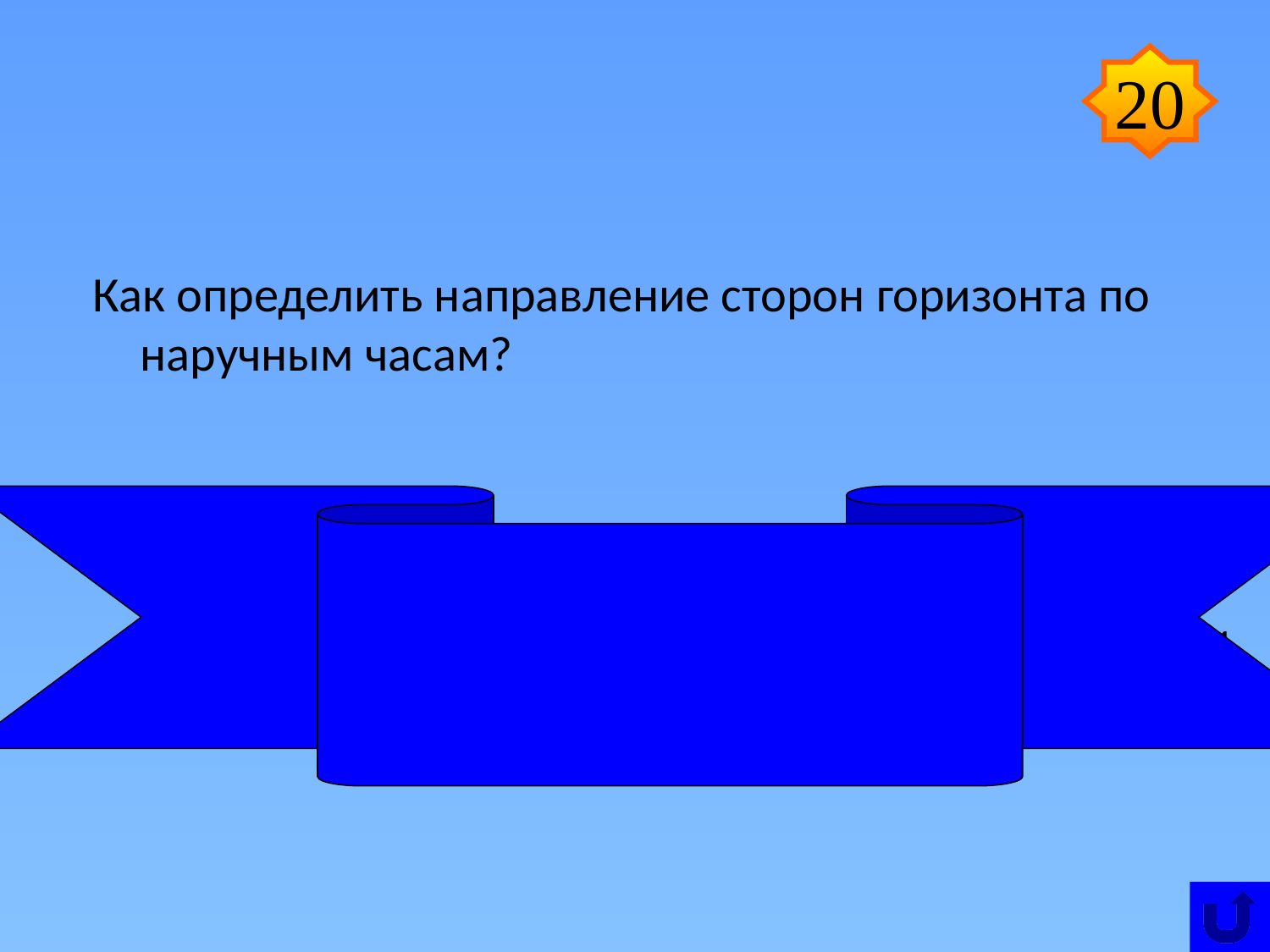

20
Как определить направление сторон горизонта по наручным часам?

         Необходимо расположить часы так, чтобы часовая стрелка указывала на Солнце. Угол между часовой стрелкой и 12 часами разделить пополам,  линия разделяющая этот угол и будет указывать на Юг